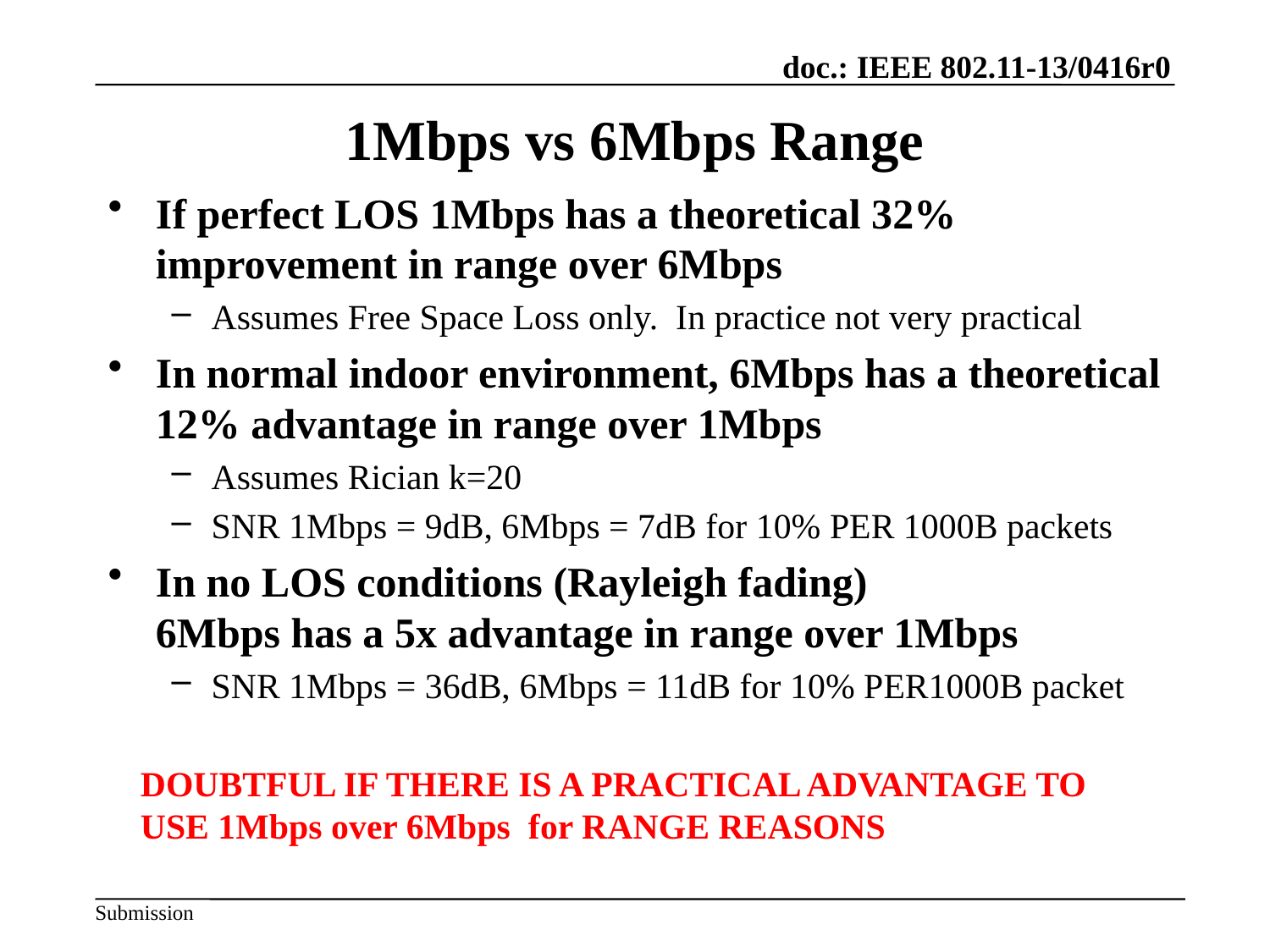

# 1Mbps vs 6Mbps Range
If perfect LOS 1Mbps has a theoretical 32% improvement in range over 6Mbps
Assumes Free Space Loss only.  In practice not very practical
In normal indoor environment, 6Mbps has a theoretical 12% advantage in range over 1Mbps
Assumes Rician k=20
SNR 1Mbps = 9dB, 6Mbps = 7dB for 10% PER 1000B packets
In no LOS conditions (Rayleigh fading)
6Mbps has a 5x advantage in range over 1Mbps
SNR 1Mbps = 36dB, 6Mbps = 11dB for 10% PER1000B packet

DOUBTFUL IF THERE IS A PRACTICAL ADVANTAGE TO USE 1Mbps over 6Mbps  for RANGE REASONS